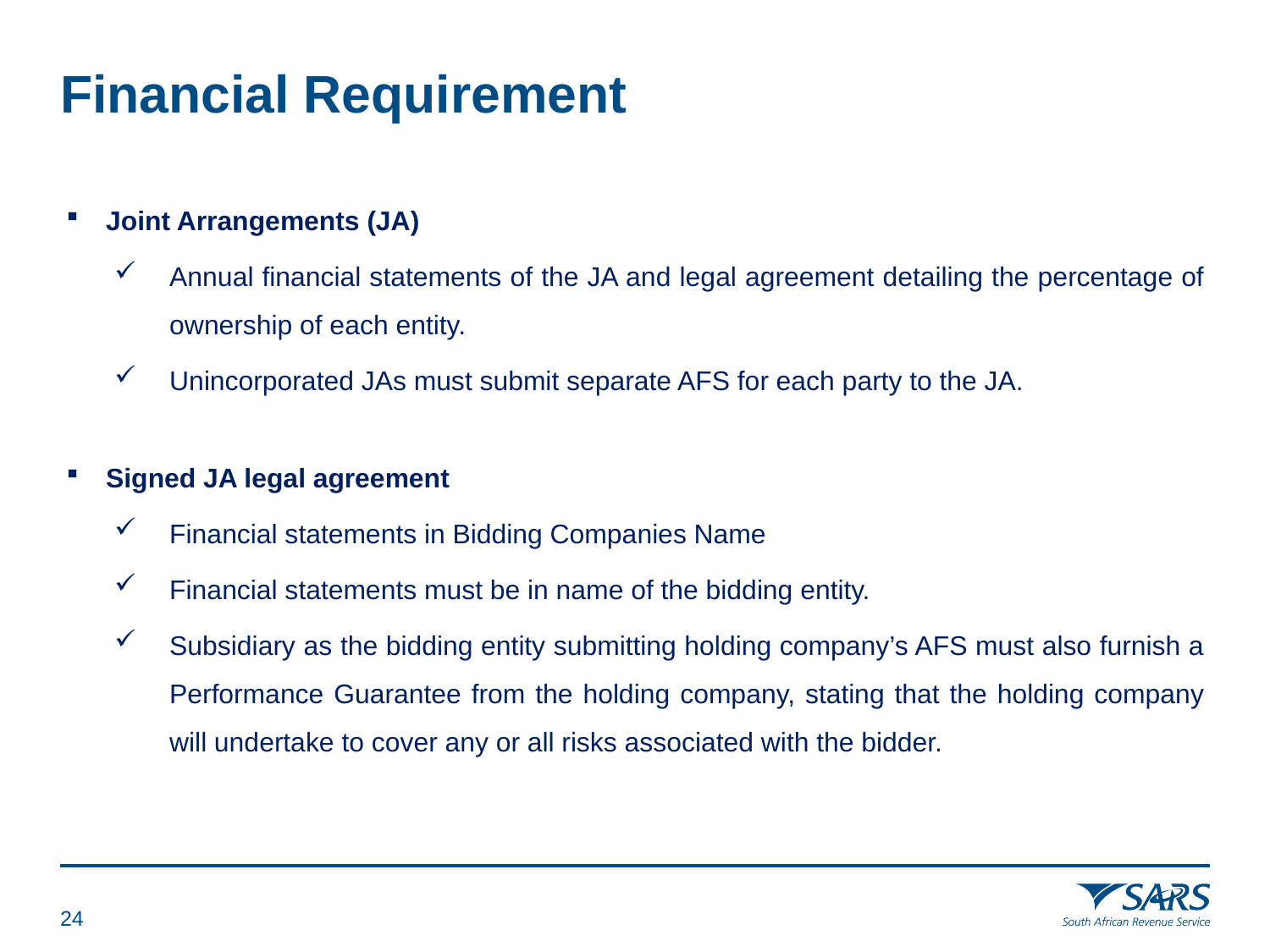

# Financial Requirement
Joint Arrangements (JA)
Annual financial statements of the JA and legal agreement detailing the percentage of ownership of each entity.
Unincorporated JAs must submit separate AFS for each party to the JA.

Signed JA legal agreement
Financial statements in Bidding Companies Name
Financial statements must be in name of the bidding entity.
Subsidiary as the bidding entity submitting holding company’s AFS must also furnish a Performance Guarantee from the holding company, stating that the holding company will undertake to cover any or all risks associated with the bidder.

24